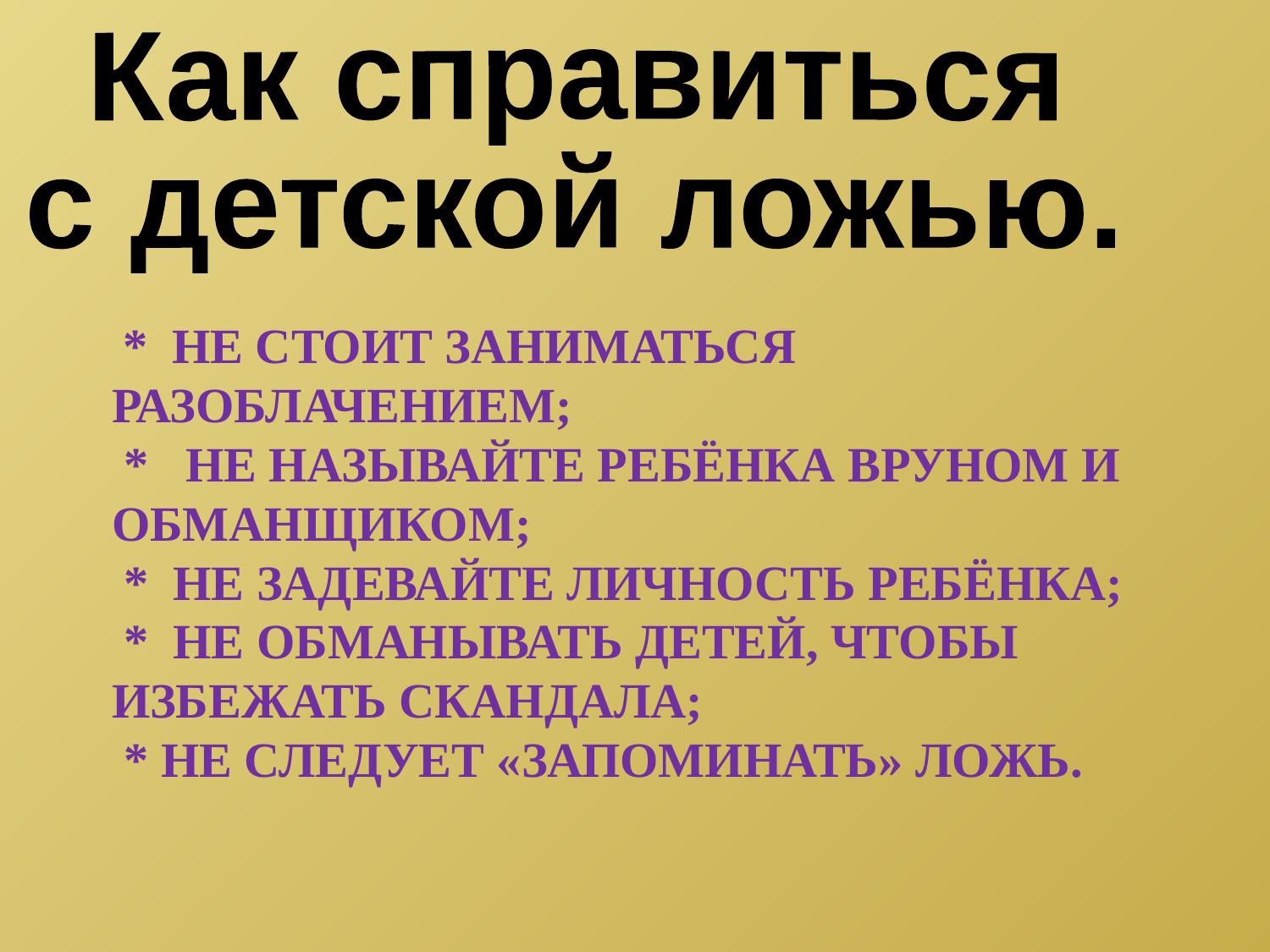

Как справиться
с детской ложью.
# *  Не стоит заниматься разоблачением; *   не называйте ребёнка вруном и обманщиком; *  не задевайте личность ребёнка; *  Не обманывать детей, чтобы избежать скандала; * не следует «запоминать» ложь.